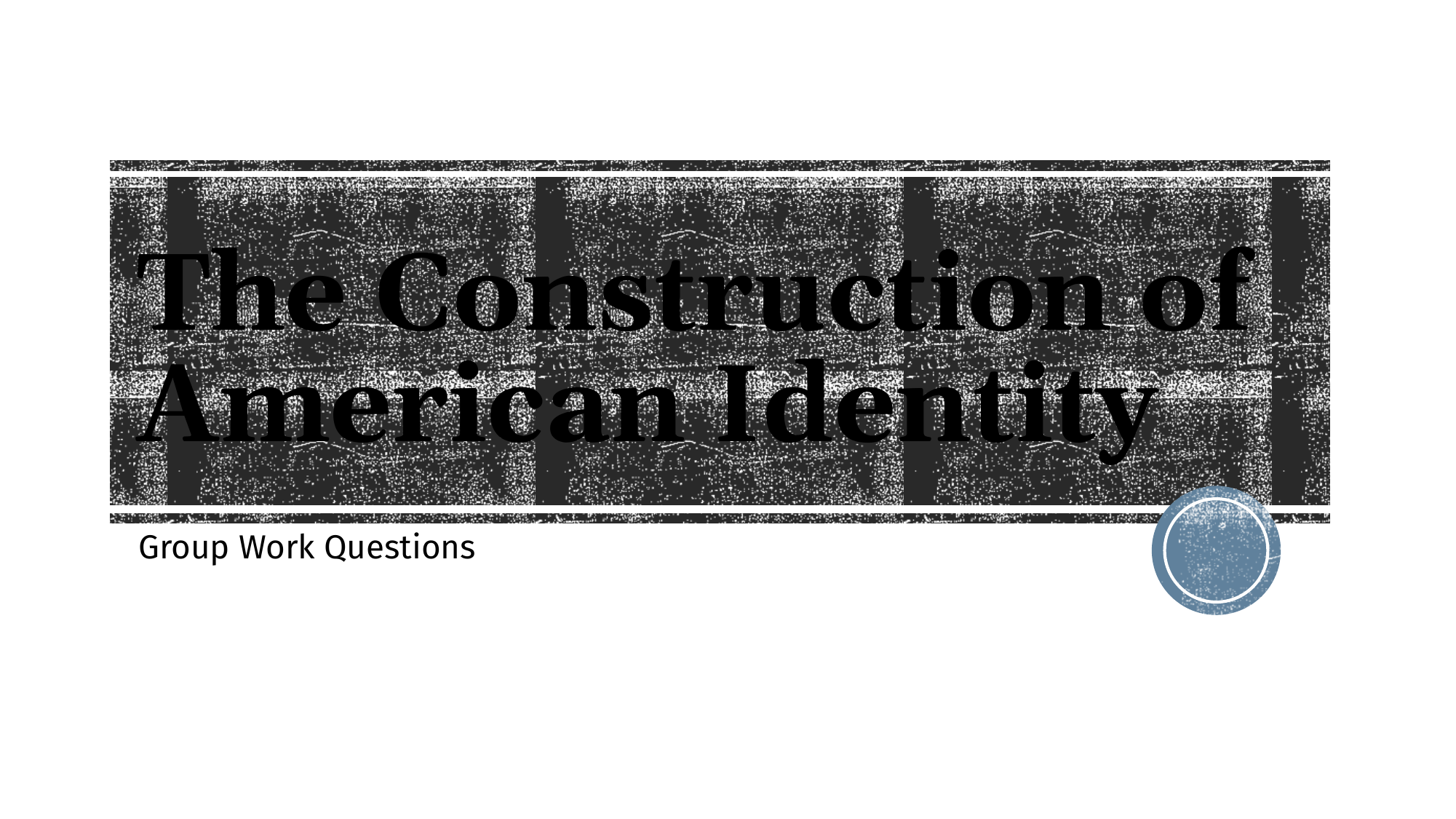

# The Construction of American Identity
Group Work Questions